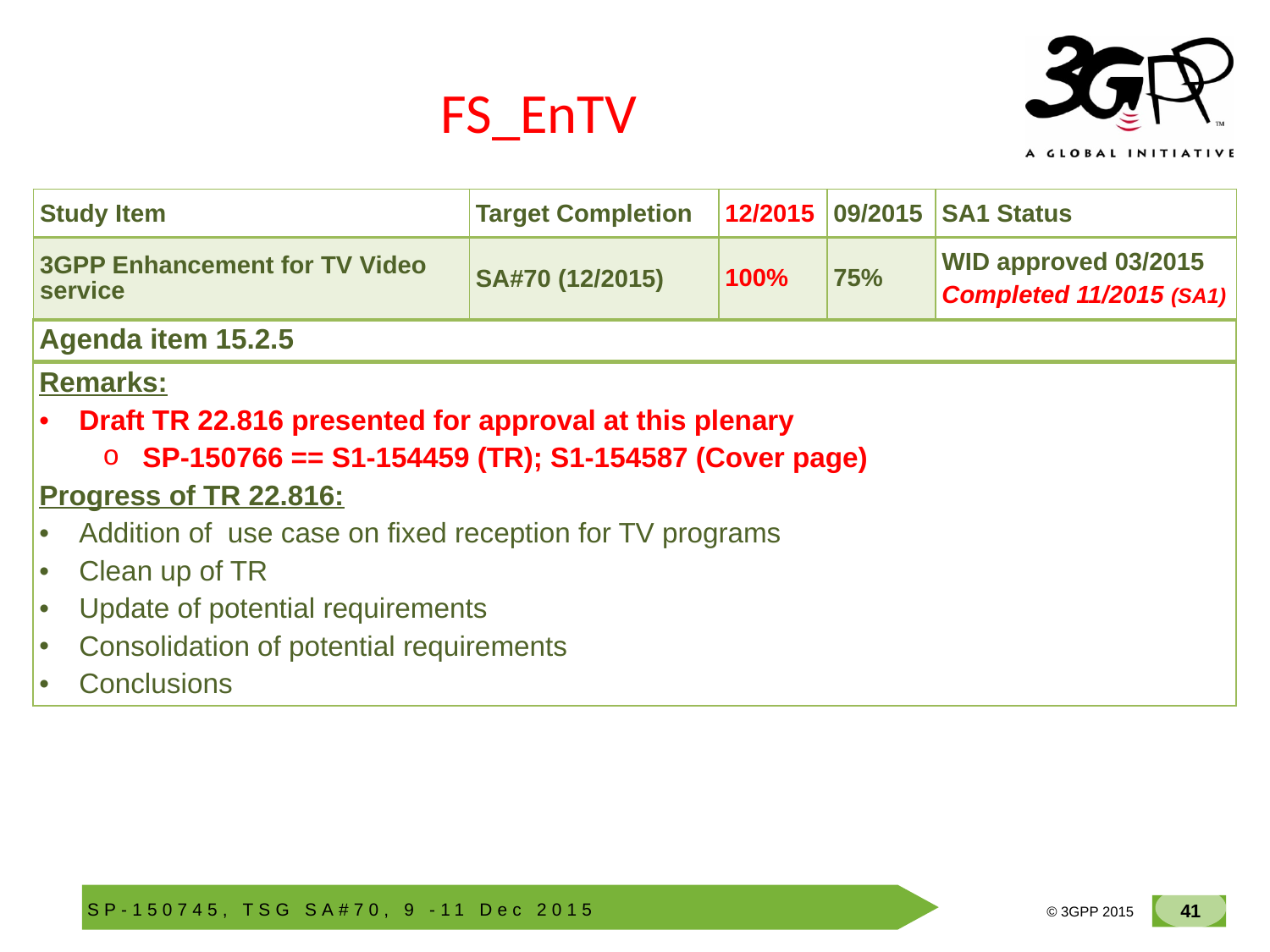

# FS_EnTV
| Study Item | Target Completion | 12/2015 | 09/2015 | SA1 Status |
| --- | --- | --- | --- | --- |
| 3GPP Enhancement for TV Video service | SA#70 (12/2015) | 100% | 75% | WID approved 03/2015 Completed 11/2015 (SA1) |
| Agenda item 15.2.5 |
| --- |
|  |
| Remarks: Draft TR 22.816 presented for approval at this plenary SP-150766 == S1-154459 (TR); S1-154587 (Cover page) Progress of TR 22.816: Addition of use case on fixed reception for TV programs Clean up of TR Update of potential requirements Consolidation of potential requirements Conclusions |